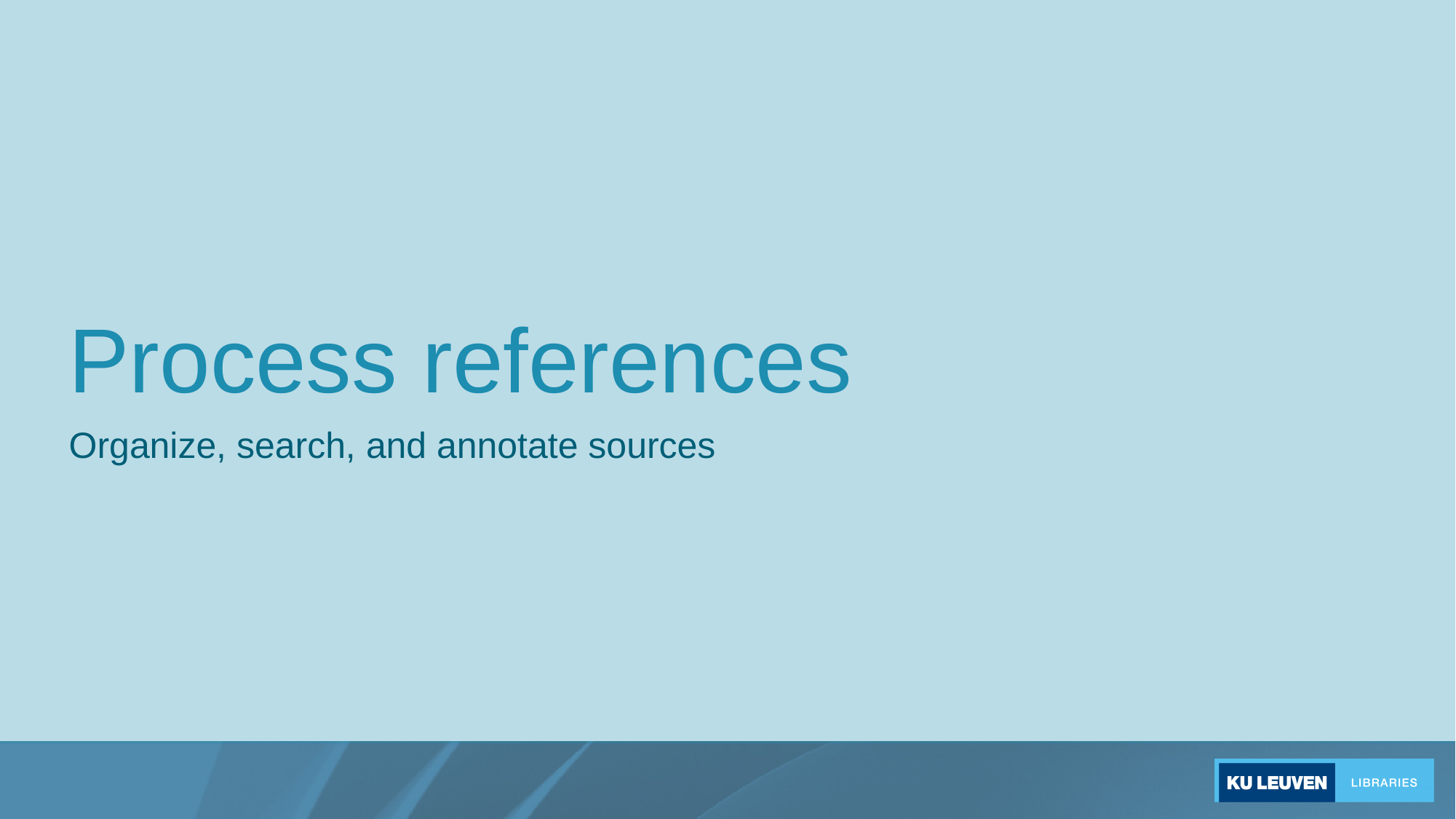

# Process references
Organize, search, and annotate sources